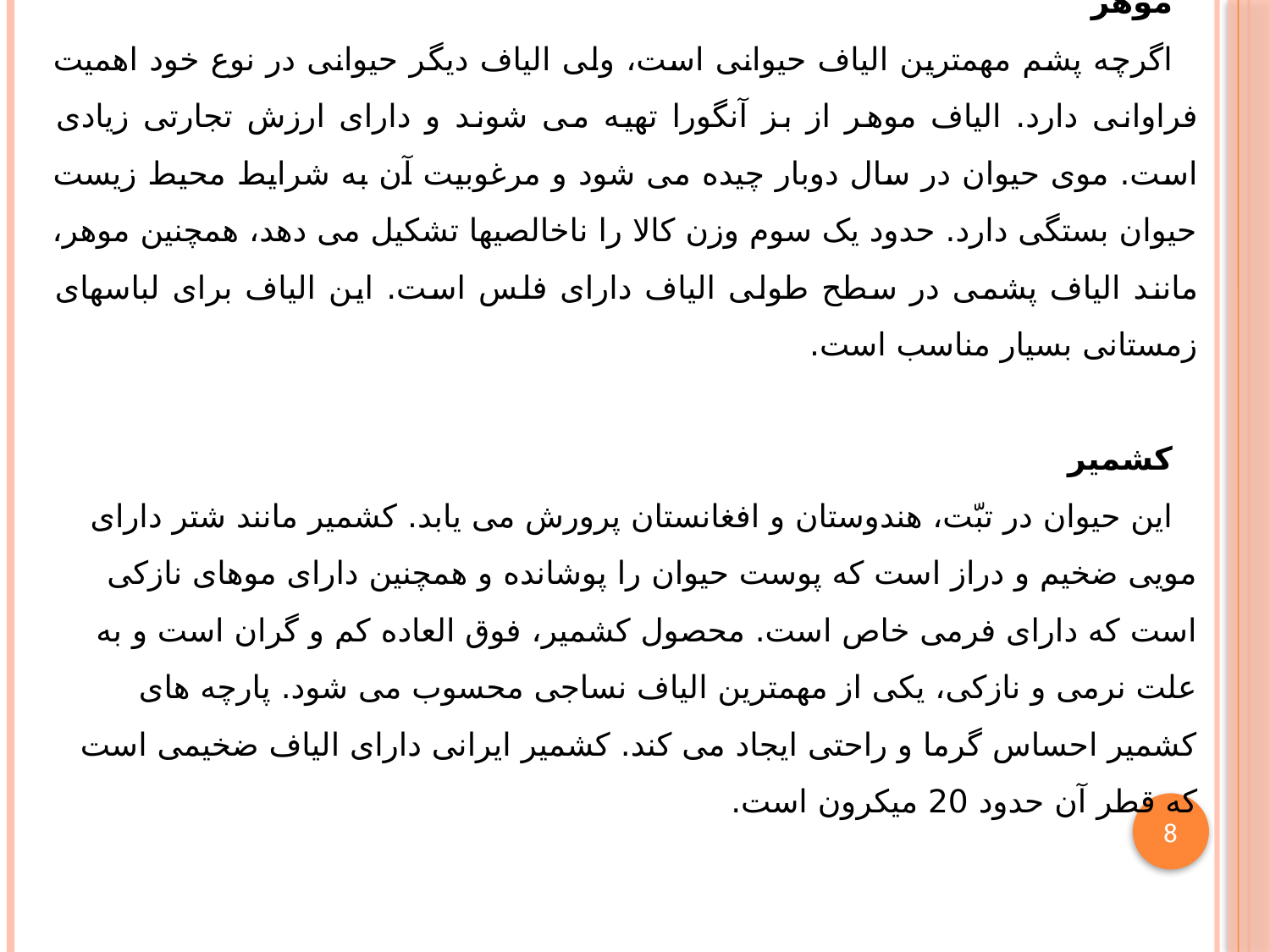

موهر
اگرچه پشم مهمترین الیاف حیوانی است، ولی الیاف دیگر حیوانی در نوع خود اهمیت فراوانی دارد. الیاف موهر از بز آنگورا تهیه می شوند و دارای ارزش تجارتی زیادی است. موی حیوان در سال دوبار چیده می شود و مرغوبیت آن به شرایط محیط زیست حیوان بستگی دارد. حدود یک سوم وزن کالا را ناخالصیها تشکیل می دهد، همچنین موهر، مانند الیاف پشمی در سطح طولی الیاف دارای فلس است. این الیاف برای لباسهای زمستانی بسیار مناسب است.

کشمیر
این حیوان در تبّت، هندوستان و افغانستان پرورش می یابد. کشمیر مانند شتر دارای مویی ضخیم و دراز است که پوست حیوان را پوشانده و همچنین دارای موهای نازکی است که دارای فرمی خاص است. محصول کشمیر، فوق العاده کم و گران است و به علت نرمی و نازکی، یکی از مهمترین الیاف نساجی محسوب می شود. پارچه های کشمیر احساس گرما و راحتی ایجاد می کند. کشمیر ایرانی دارای الیاف ضخیمی است که قطر آن حدود 20 میکرون است.

8